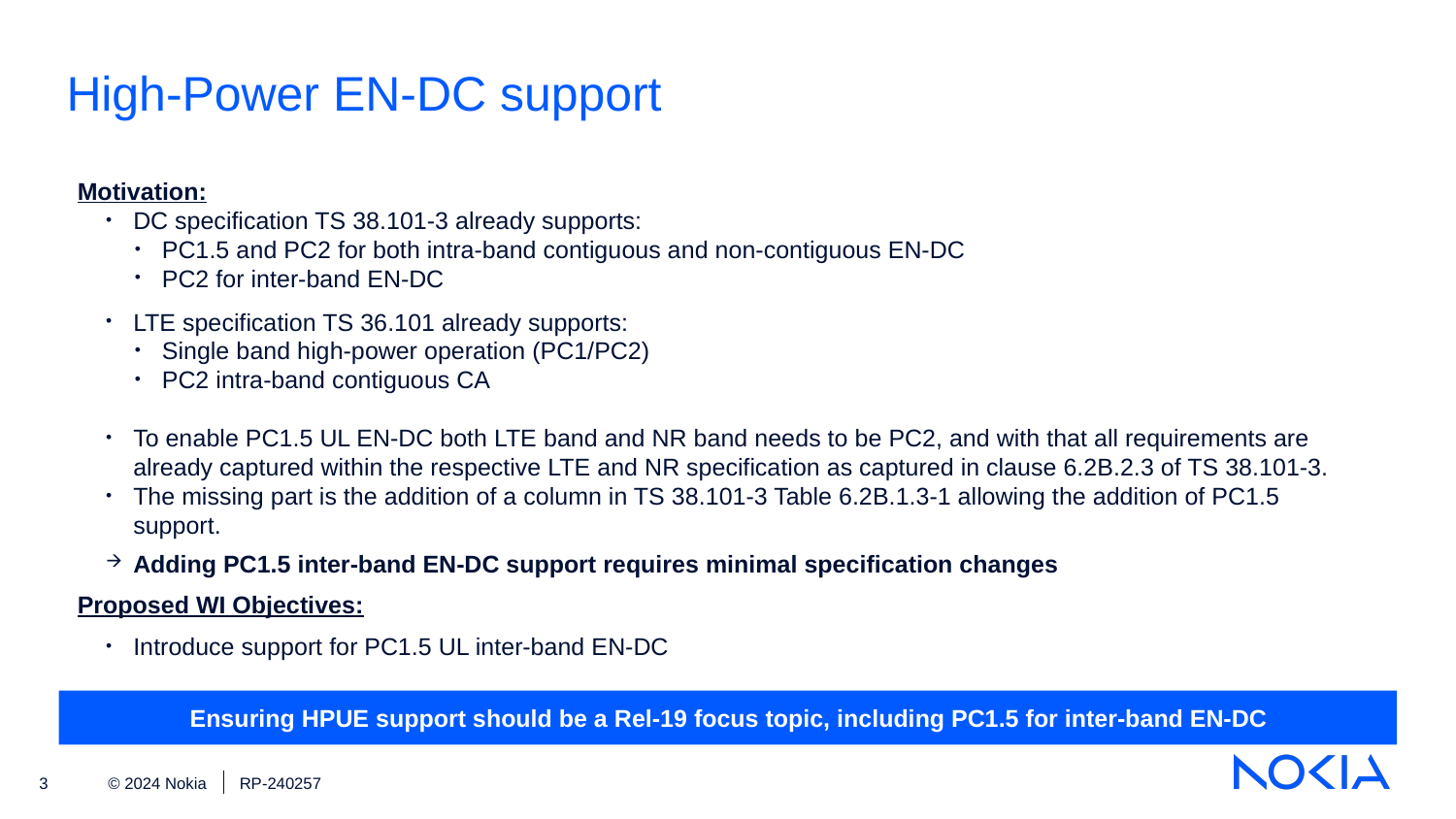

High-Power EN-DC support
Motivation:
DC specification TS 38.101-3 already supports:
PC1.5 and PC2 for both intra-band contiguous and non-contiguous EN-DC
PC2 for inter-band EN-DC

LTE specification TS 36.101 already supports:
Single band high-power operation (PC1/PC2)
PC2 intra-band contiguous CA

To enable PC1.5 UL EN-DC both LTE band and NR band needs to be PC2, and with that all requirements are already captured within the respective LTE and NR specification as captured in clause 6.2B.2.3 of TS 38.101-3.
The missing part is the addition of a column in TS 38.101-3 Table 6.2B.1.3-1 allowing the addition of PC1.5 support.

Adding PC1.5 inter-band EN-DC support requires minimal specification changes
Proposed WI Objectives:
Introduce support for PC1.5 UL inter-band EN-DC

Ensuring HPUE support should be a Rel-19 focus topic, including PC1.5 for inter-band EN-DC
RP-240257